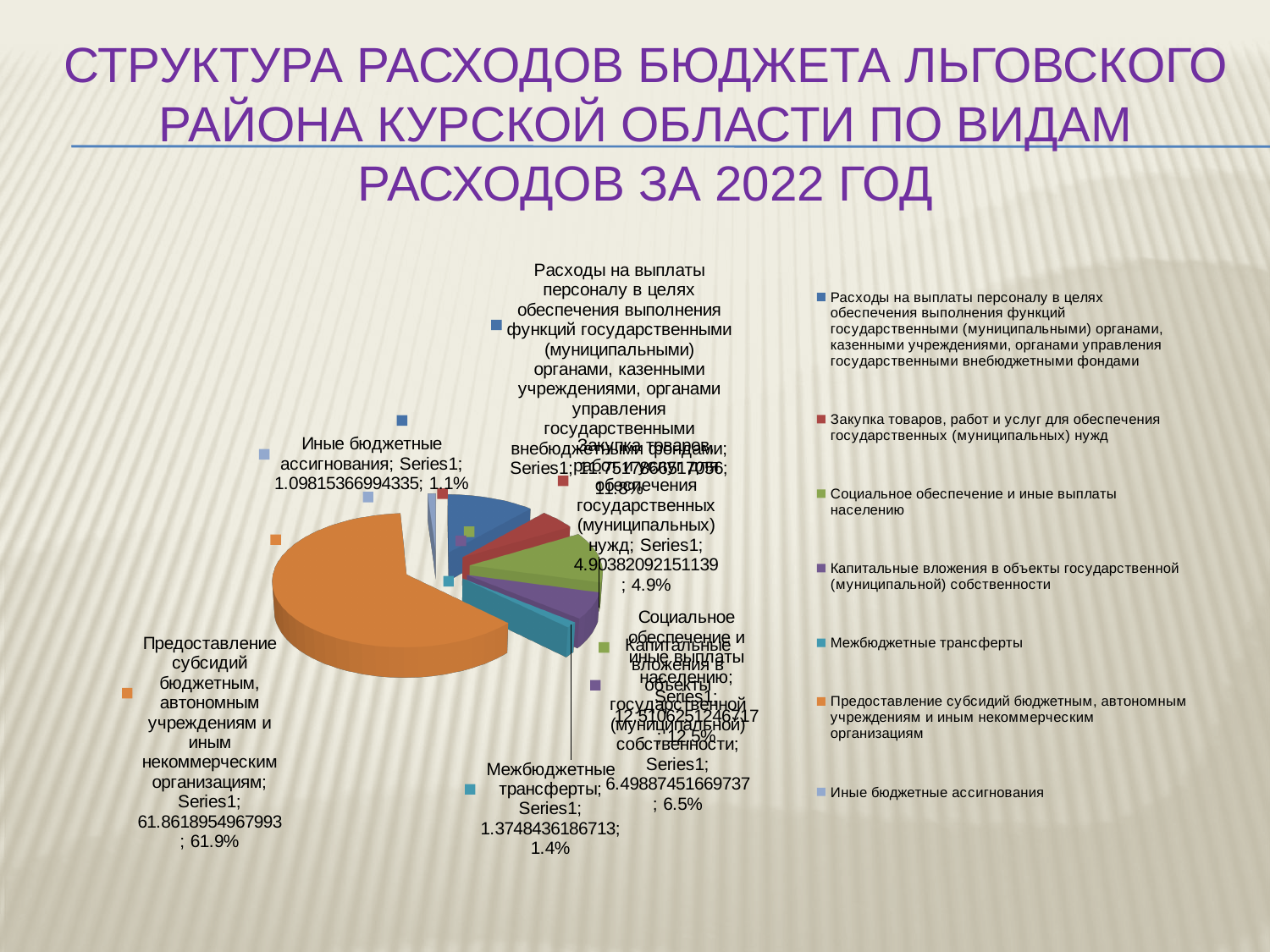

# СТРУКТУРА РАСХОДОВ БЮДЖЕТА ЛЬГОВСКОГО РАЙОНА КУРСКОЙ ОБЛАСТИ по видам расходов за 2022 год

[unsupported chart]